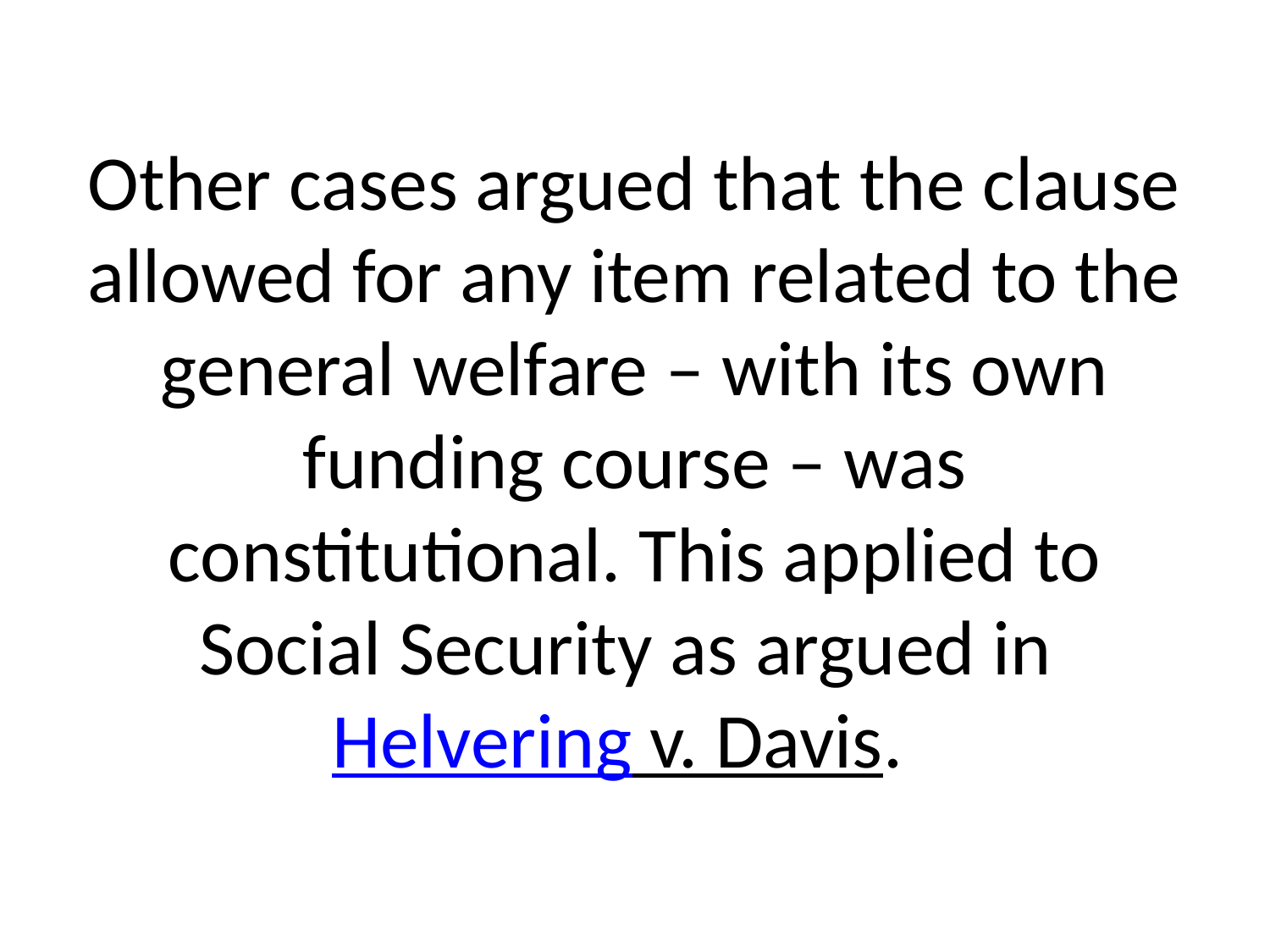

# Other cases argued that the clause allowed for any item related to the general welfare – with its own funding course – was constitutional. This applied to Social Security as argued in Helvering v. Davis.